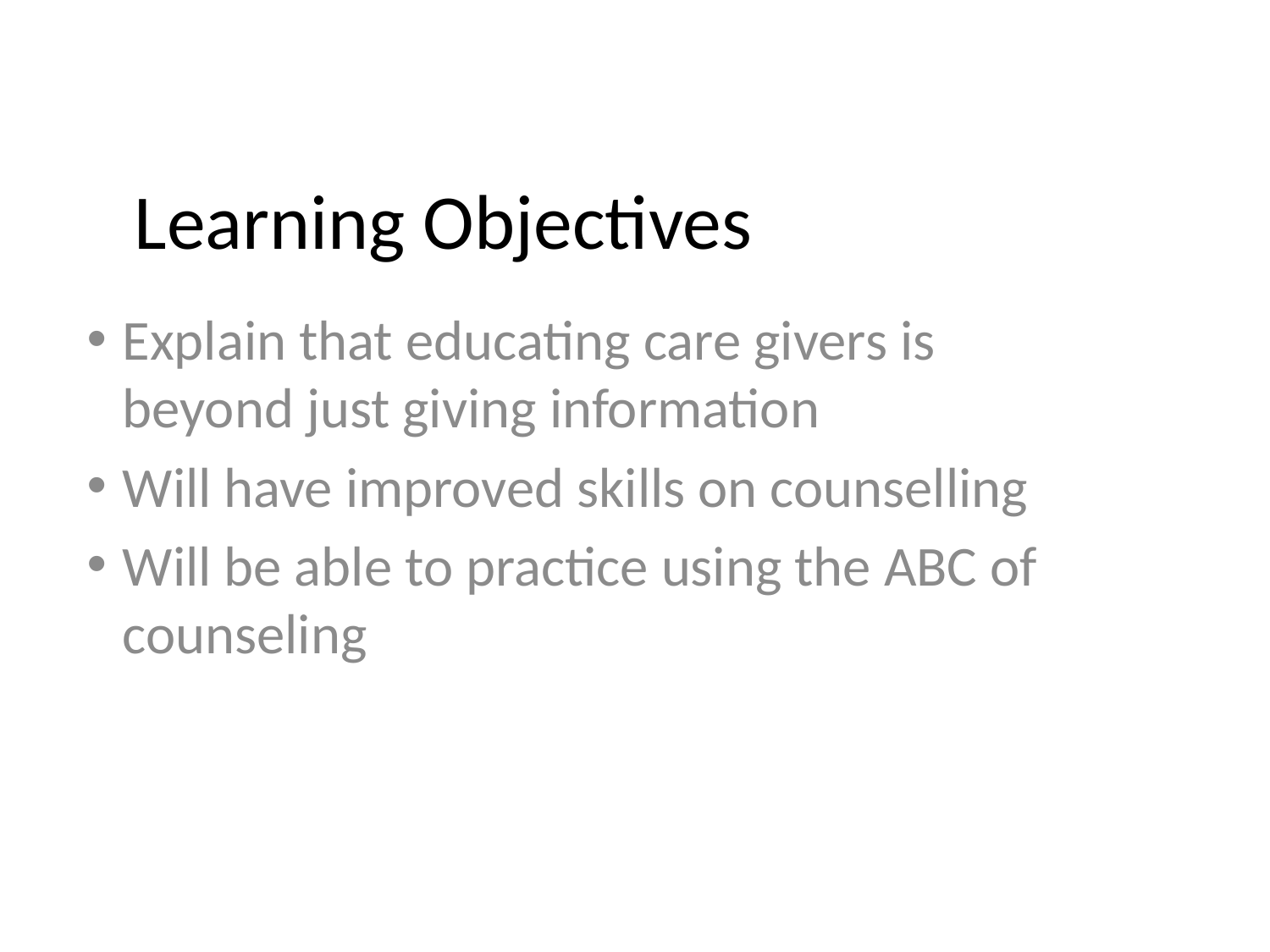

# Learning Objectives
Explain that educating care givers is beyond just giving information
Will have improved skills on counselling
Will be able to practice using the ABC of counseling